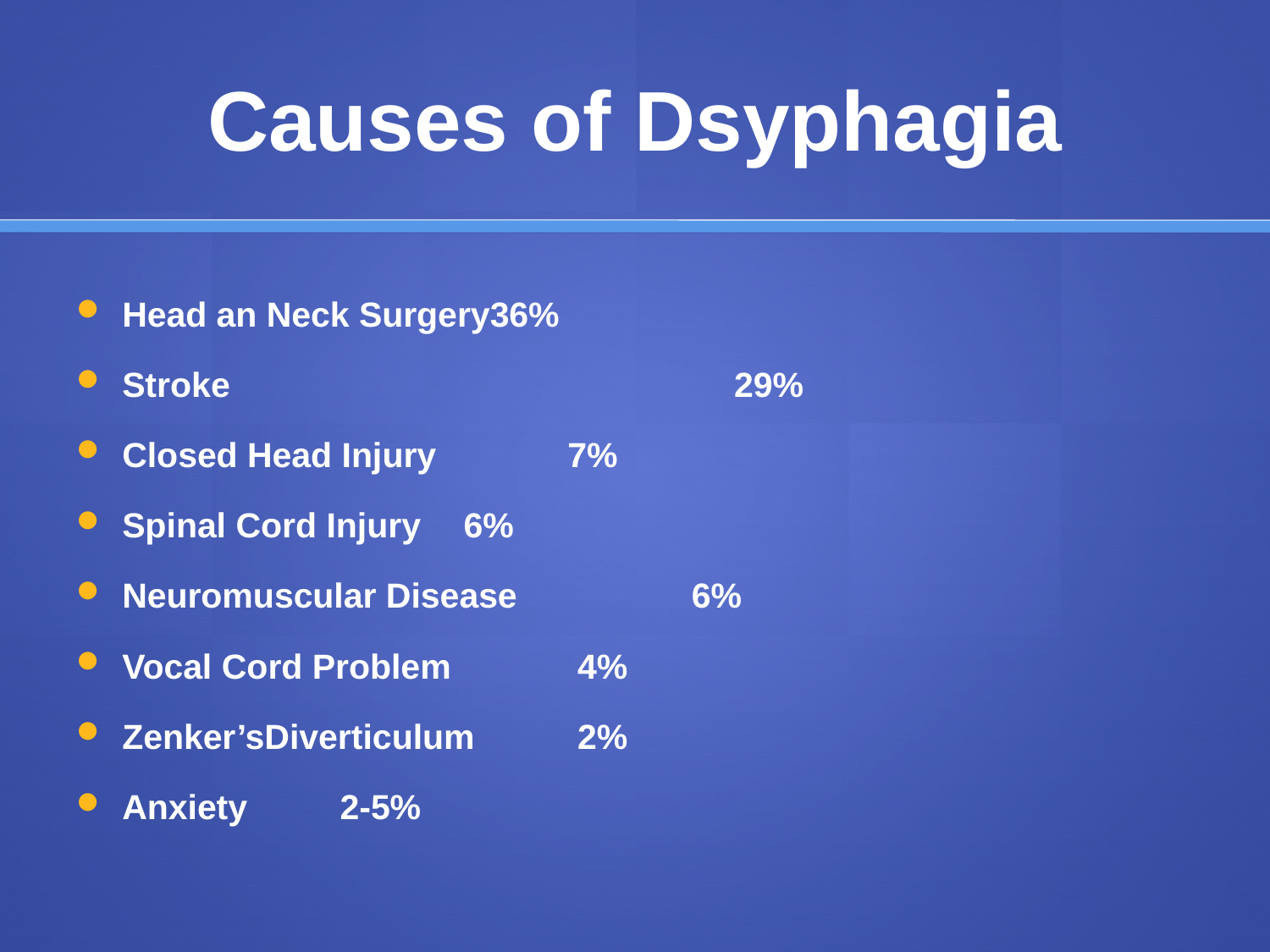

# Causes of Dsyphagia
Head an Neck Surgery36%
Stroke                                                    29%
Closed Head Injury		   7%
Spinal Cord Injury		   6%
Neuromuscular Disease                  6%
Vocal Cord Problem		    4%
Zenker’sDiverticulum	    2%
Anxiety			 2-5%